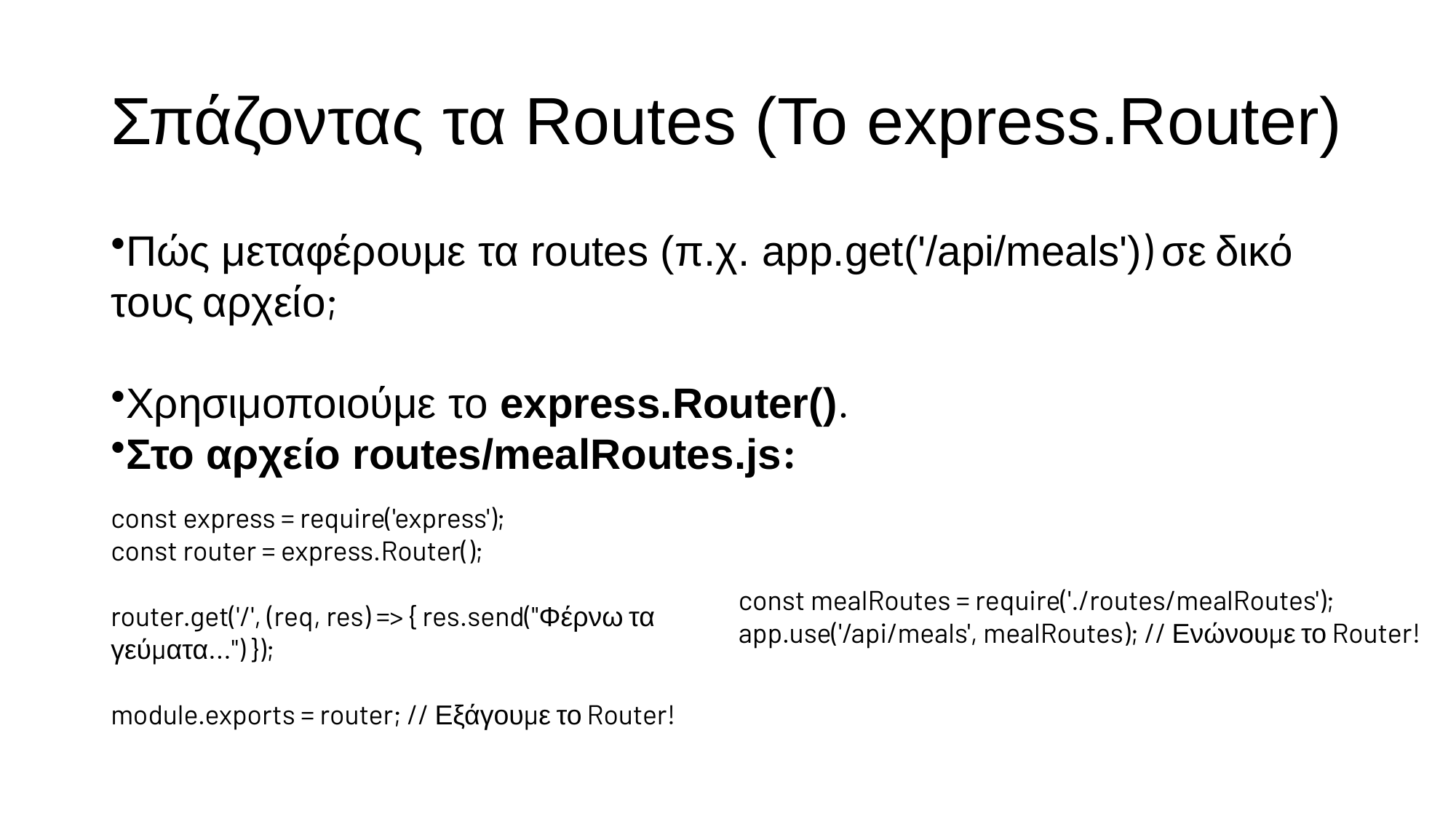

# Σπάζοντας τα Routes (Το express.Router)
Πώς μεταφέρουμε τα routes (π.χ. app.get('/api/meals')) σε δικό τους αρχείο;

Χρησιμοποιούμε το express.Router().
Στο αρχείο routes/mealRoutes.js:

const express = require('express');
const router = express.Router();

router.get('/', (req, res) => { res.send("Φέρνω τα γεύματα...") });

module.exports = router; // Εξάγουμε το Router!
const mealRoutes = require('./routes/mealRoutes');
app.use('/api/meals', mealRoutes); // Ενώνουμε το Router!